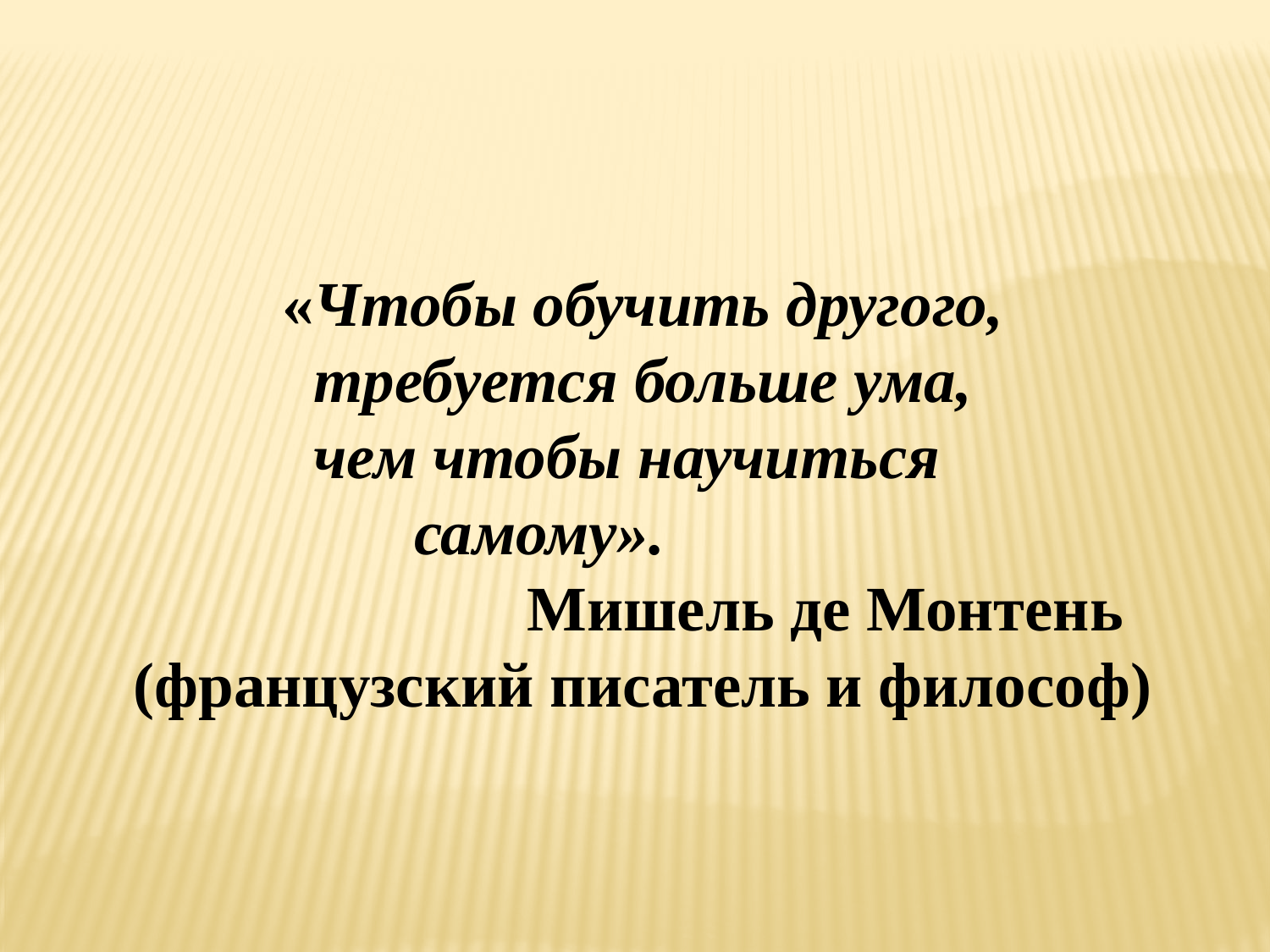

«Чтобы обучить другого,
 требуется больше ума,
чем чтобы научиться
самому».
                        Мишель де Монтень
 (французский писатель и философ)